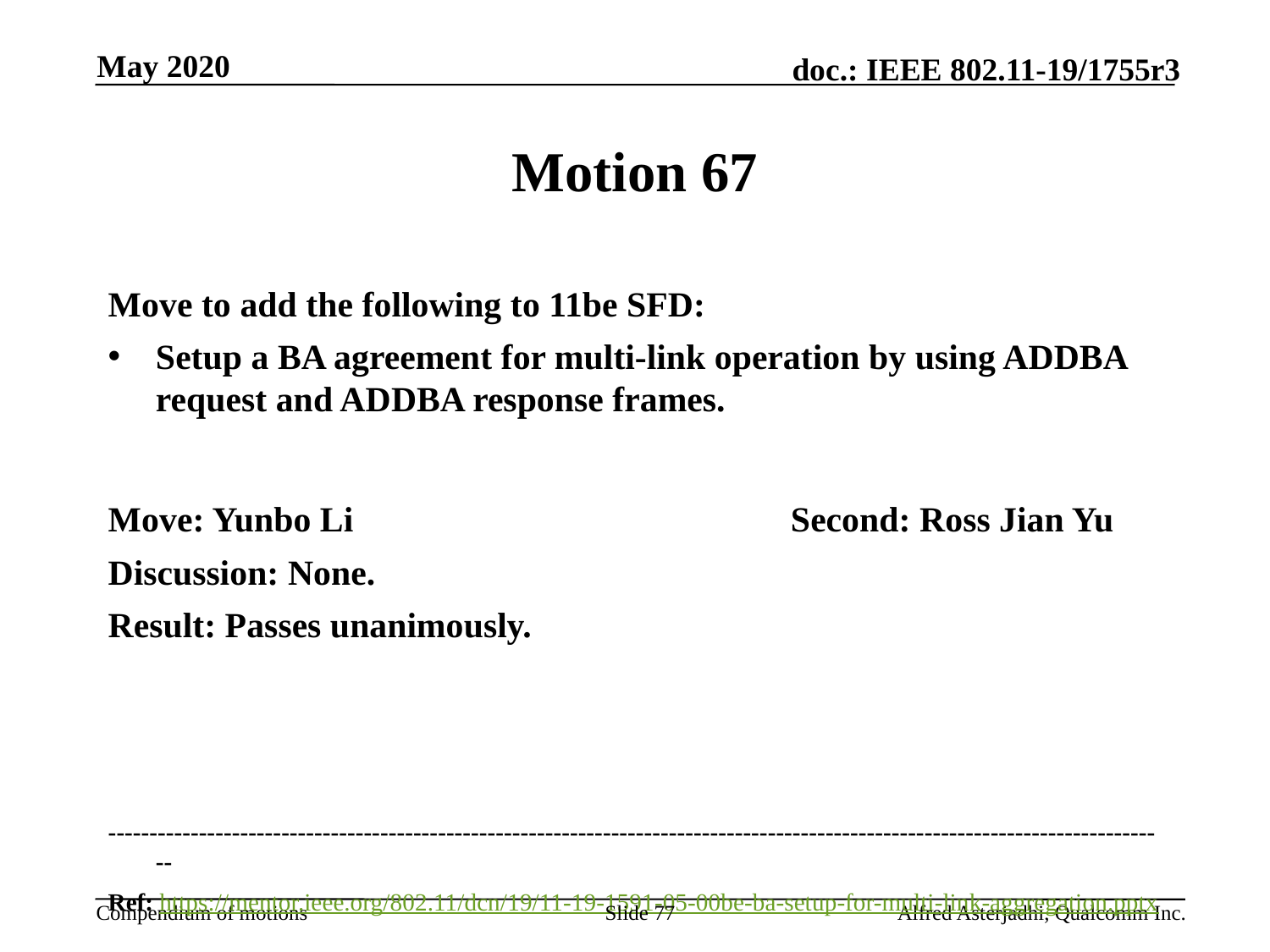

May 2020
# Motion 67
Move to add the following to 11be SFD:
Setup a BA agreement for multi-link operation by using ADDBA request and ADDBA response frames.

Move: Yunbo Li				Second: Ross Jian Yu
Discussion: None.
Result: Passes unanimously.

---------------------------------------------------------------------------------------------------------------------------------
Ref: https://mentor.ieee.org/802.11/dcn/19/11-19-1591-05-00be-ba-setup-for-multi-link-aggregation.pptx

Slide 77
Alfred Asterjadhi, Qualcomm Inc.